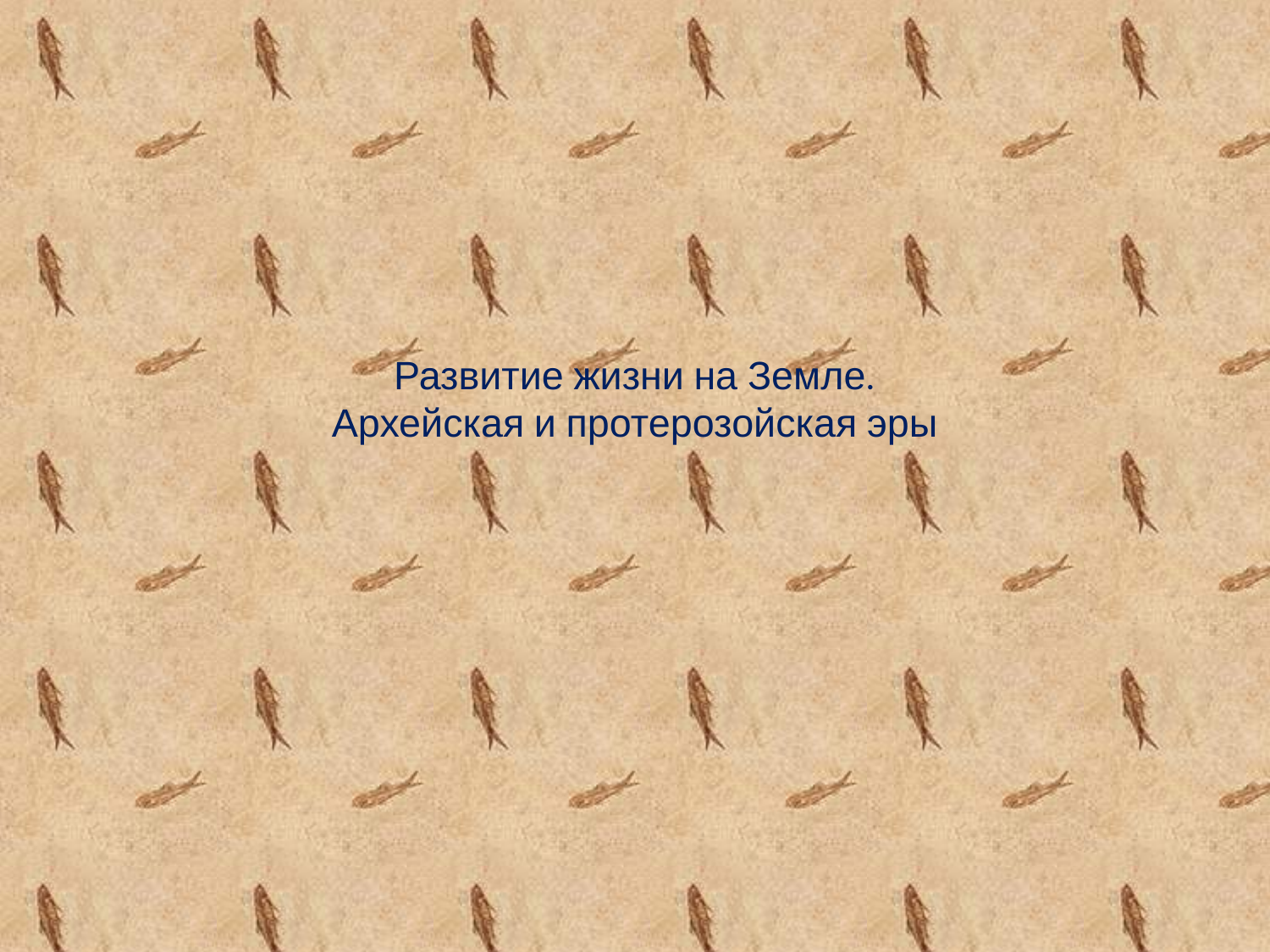

# Развитие жизни на Земле. Архейская и протерозойская эры